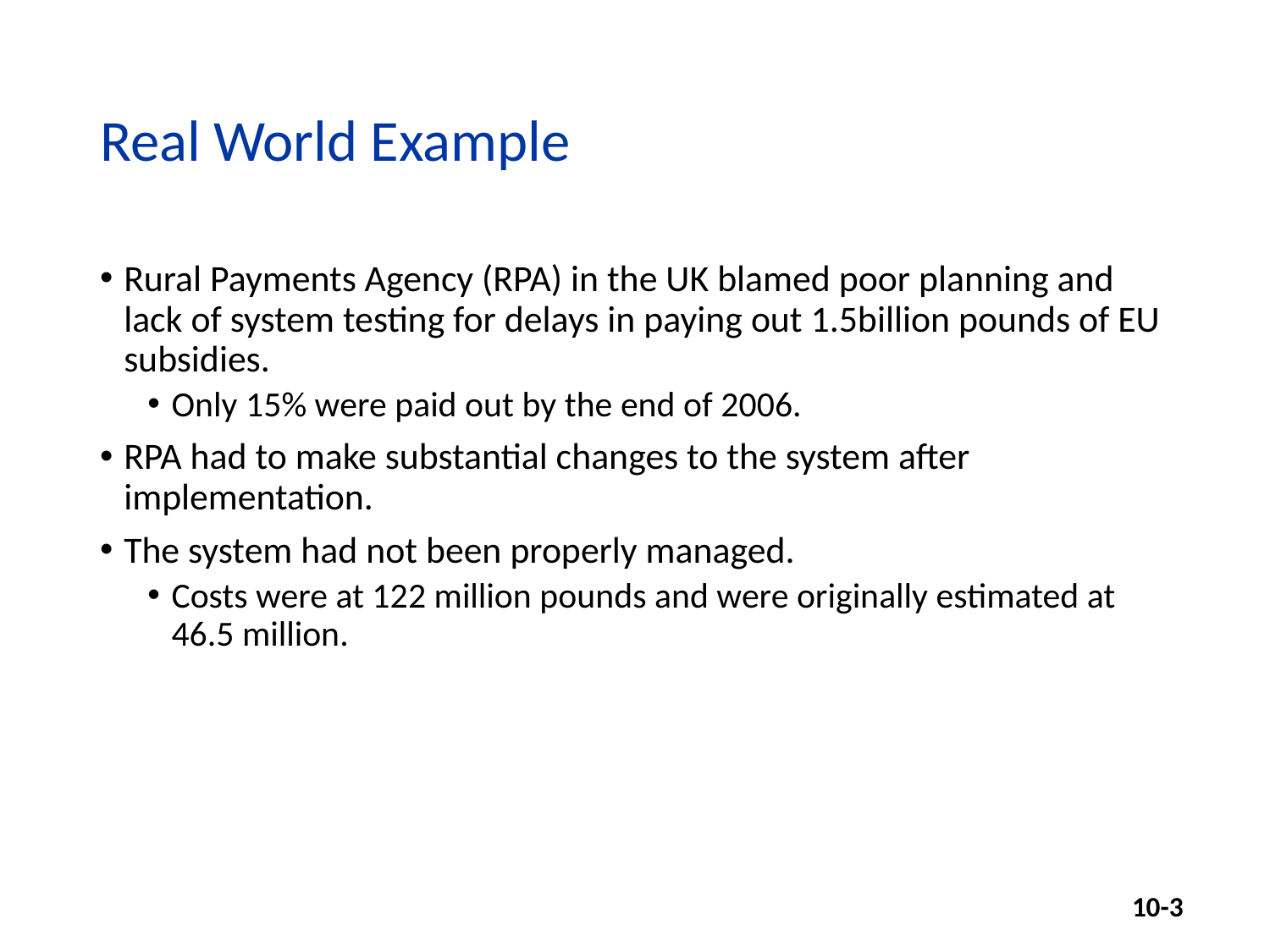

# Real World Example
Rural Payments Agency (RPA) in the UK blamed poor planning and lack of system testing for delays in paying out 1.5billion pounds of EU subsidies.
Only 15% were paid out by the end of 2006.
RPA had to make substantial changes to the system after implementation.
The system had not been properly managed.
Costs were at 122 million pounds and were originally estimated at 46.5 million.